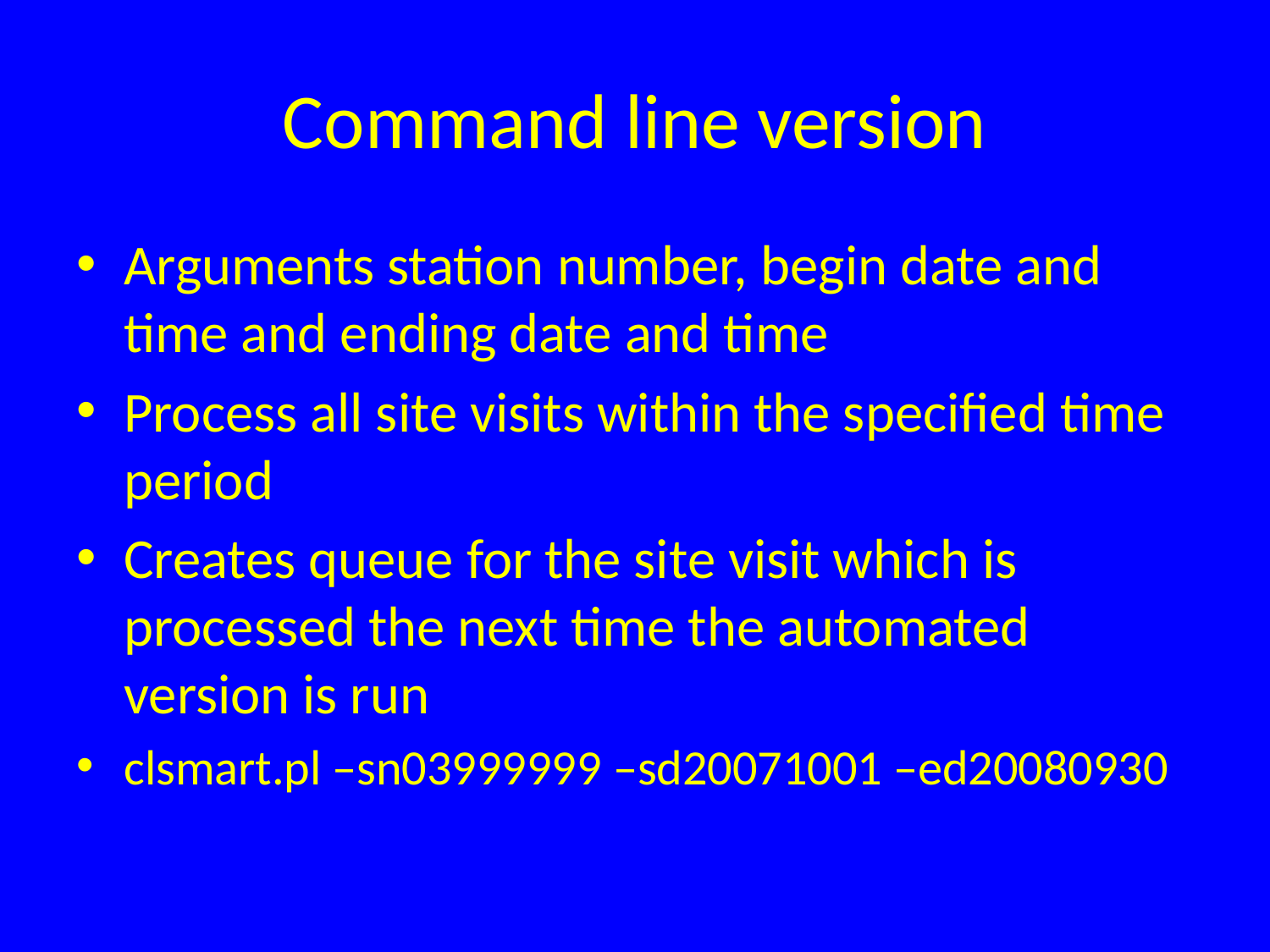

# Command line version
Arguments station number, begin date and time and ending date and time
Process all site visits within the specified time period
Creates queue for the site visit which is processed the next time the automated version is run
clsmart.pl –sn03999999 –sd20071001 –ed20080930